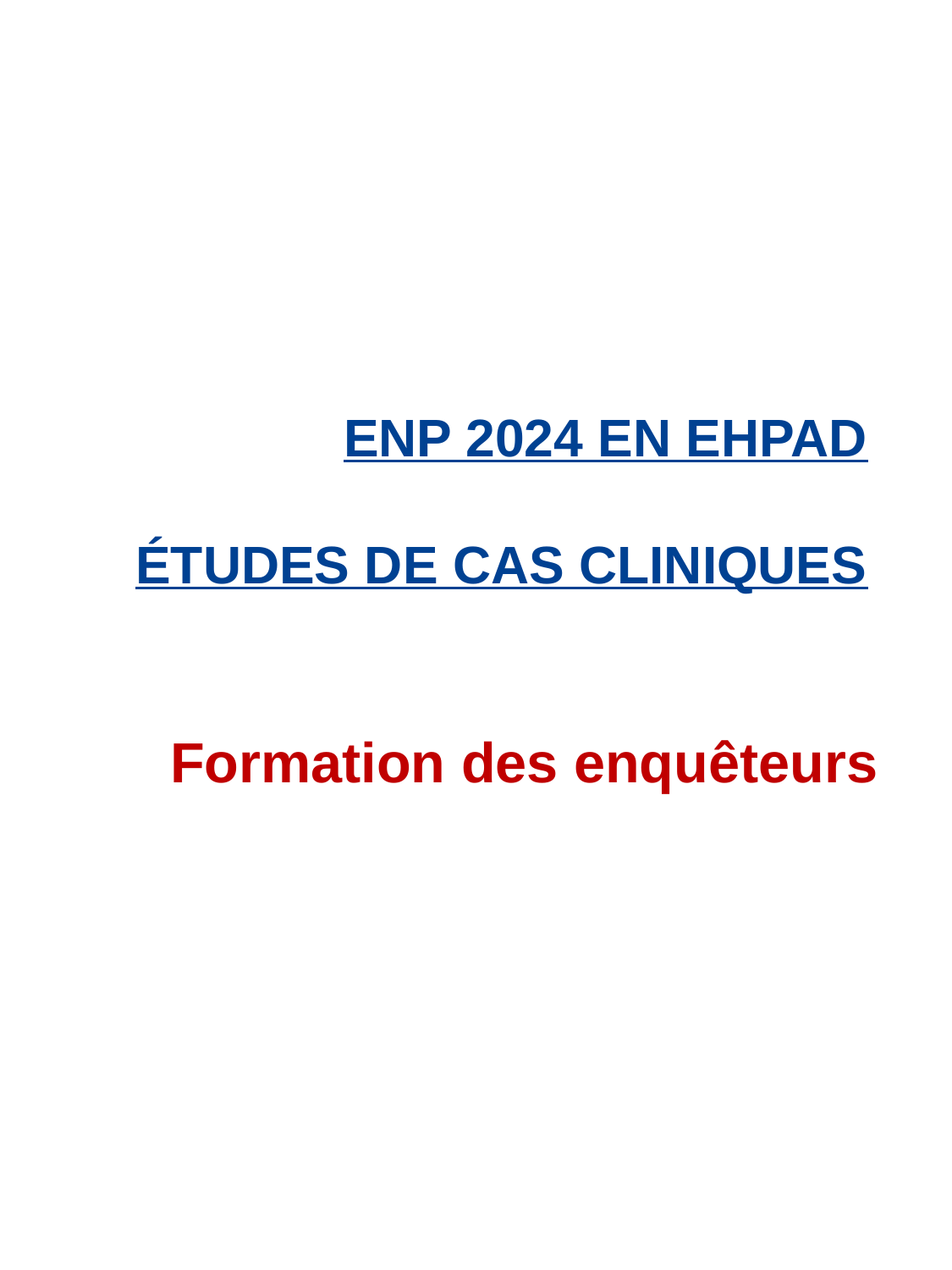

# ENP 2024 en EHPAD études de cas cliniques
Formation des enquêteurs